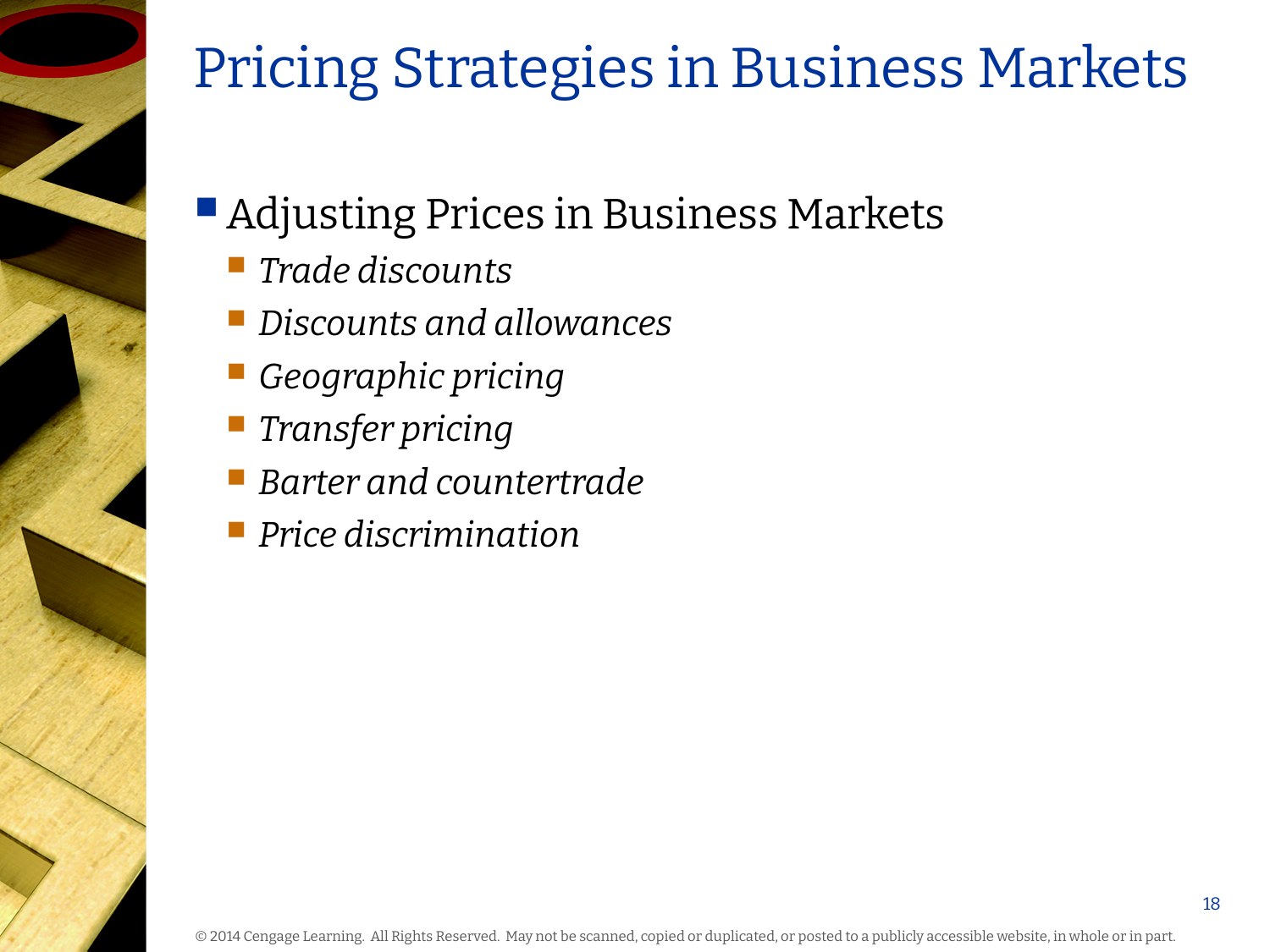

# Pricing Strategies in Business Markets
Adjusting Prices in Business Markets
Trade discounts
Discounts and allowances
Geographic pricing
Transfer pricing
Barter and countertrade
Price discrimination
18